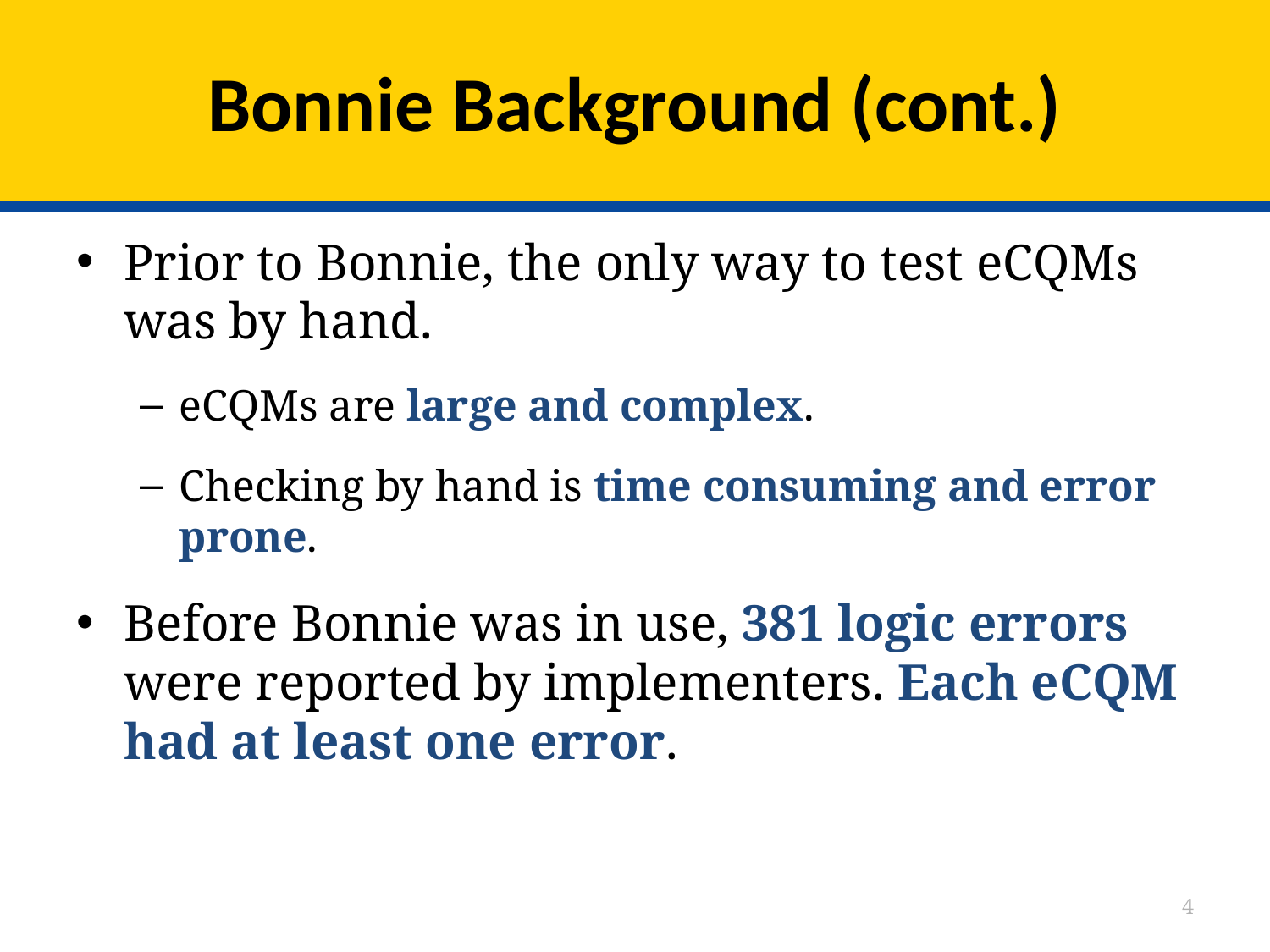

# Bonnie Background (cont.)
Prior to Bonnie, the only way to test eCQMs was by hand.
eCQMs are large and complex.
Checking by hand is time consuming and error prone.
Before Bonnie was in use, 381 logic errors were reported by implementers. Each eCQM had at least one error.

4